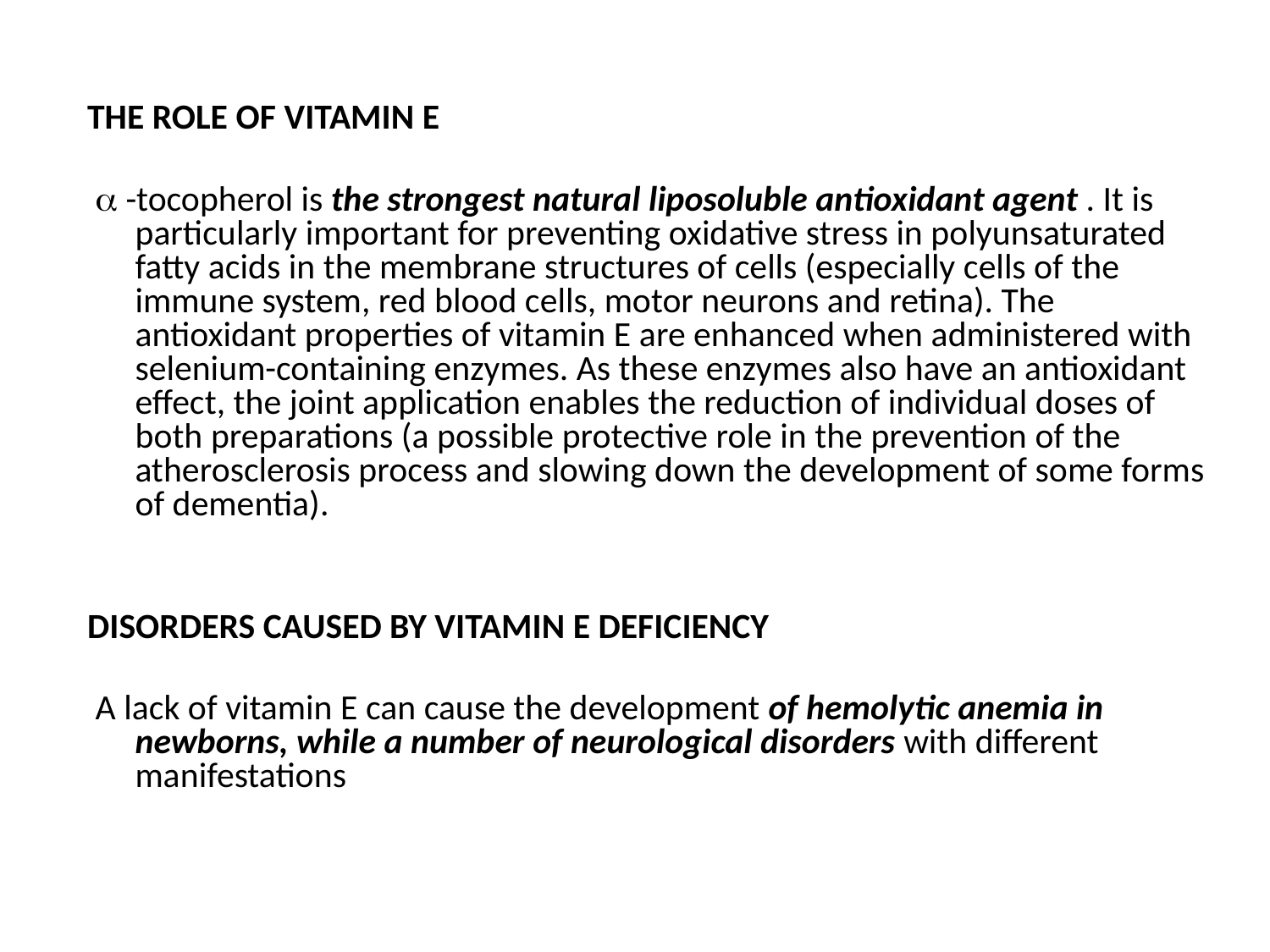

THE ROLE OF VITAMIN E

 α -tocopherol is the strongest natural liposoluble antioxidant agent . It is particularly important for preventing oxidative stress in polyunsaturated fatty acids in the membrane structures of cells (especially cells of the immune system, red blood cells, motor neurons and retina). The antioxidant properties of vitamin E are enhanced when administered with selenium-containing enzymes. As these enzymes also have an antioxidant effect, the joint application enables the reduction of individual doses of both preparations (a possible protective role in the prevention of the atherosclerosis process and slowing down the development of some forms of dementia).

DISORDERS CAUSED BY VITAMIN E DEFICIENCY

 A lack of vitamin E can cause the development of hemolytic anemia in newborns, while a number of neurological disorders with different manifestations